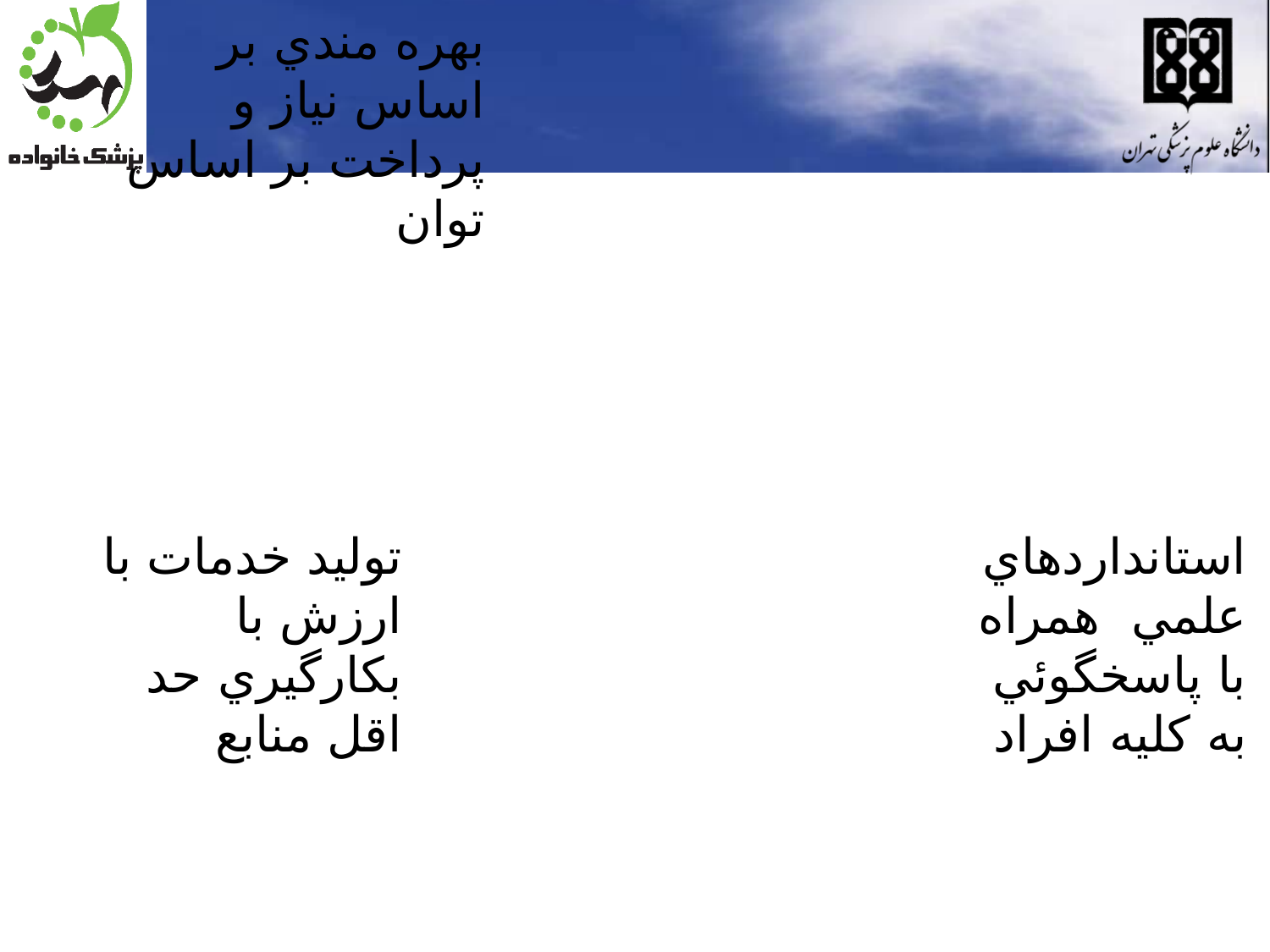

بهره مندي بر اساس نياز و پرداخت بر اساس توان

اهداف
برنامه پزشک خانواده و نظام ارجاع

عدالت

كيفيت

كارآئي
توليد خدمات با ارزش با بكارگيري حد اقل منابع
استانداردهاي علمي  همراه با پاسخگوئي به كليه افراد